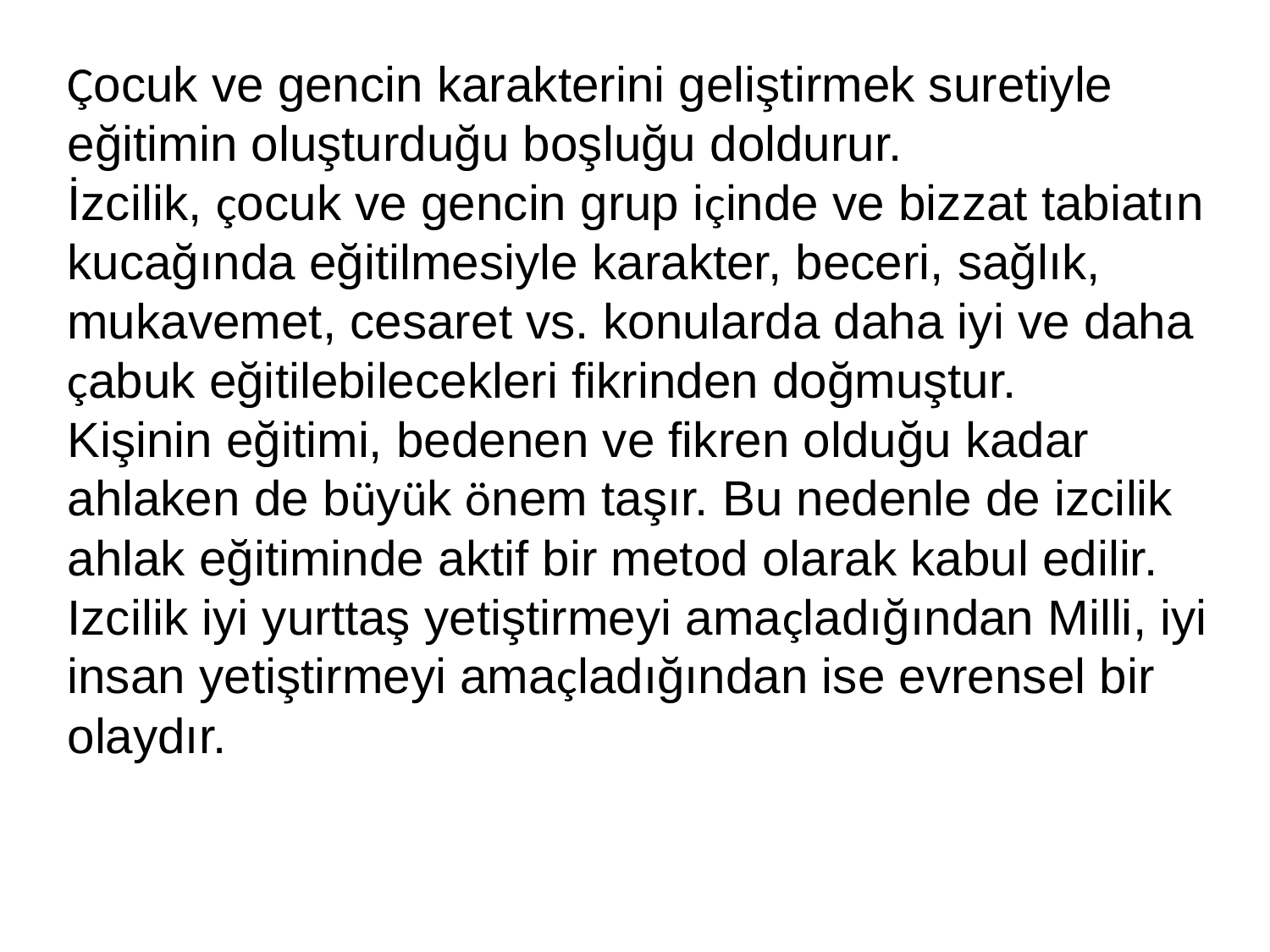

Çocuk ve gencin karakterini geliştirmek suretiyle eğitimin oluşturduğu boşluğu doldurur.
İzcilik, çocuk ve gencin grup içinde ve bizzat tabiatın kucağında eğitilmesiyle karakter, beceri, sağlık, mukavemet, cesaret vs. konularda daha iyi ve daha çabuk eğitilebilecekleri fikrinden doğmuştur.
Kişinin eğitimi, bedenen ve fikren olduğu kadar ahlaken de büyük önem taşır. Bu nedenle de izcilik ahlak eğitiminde aktif bir metod olarak kabul edilir. Izcilik iyi yurttaş yetiştirmeyi amaçladığından Milli, iyi insan yetiştirmeyi amaçladığından ise evrensel bir olaydır.